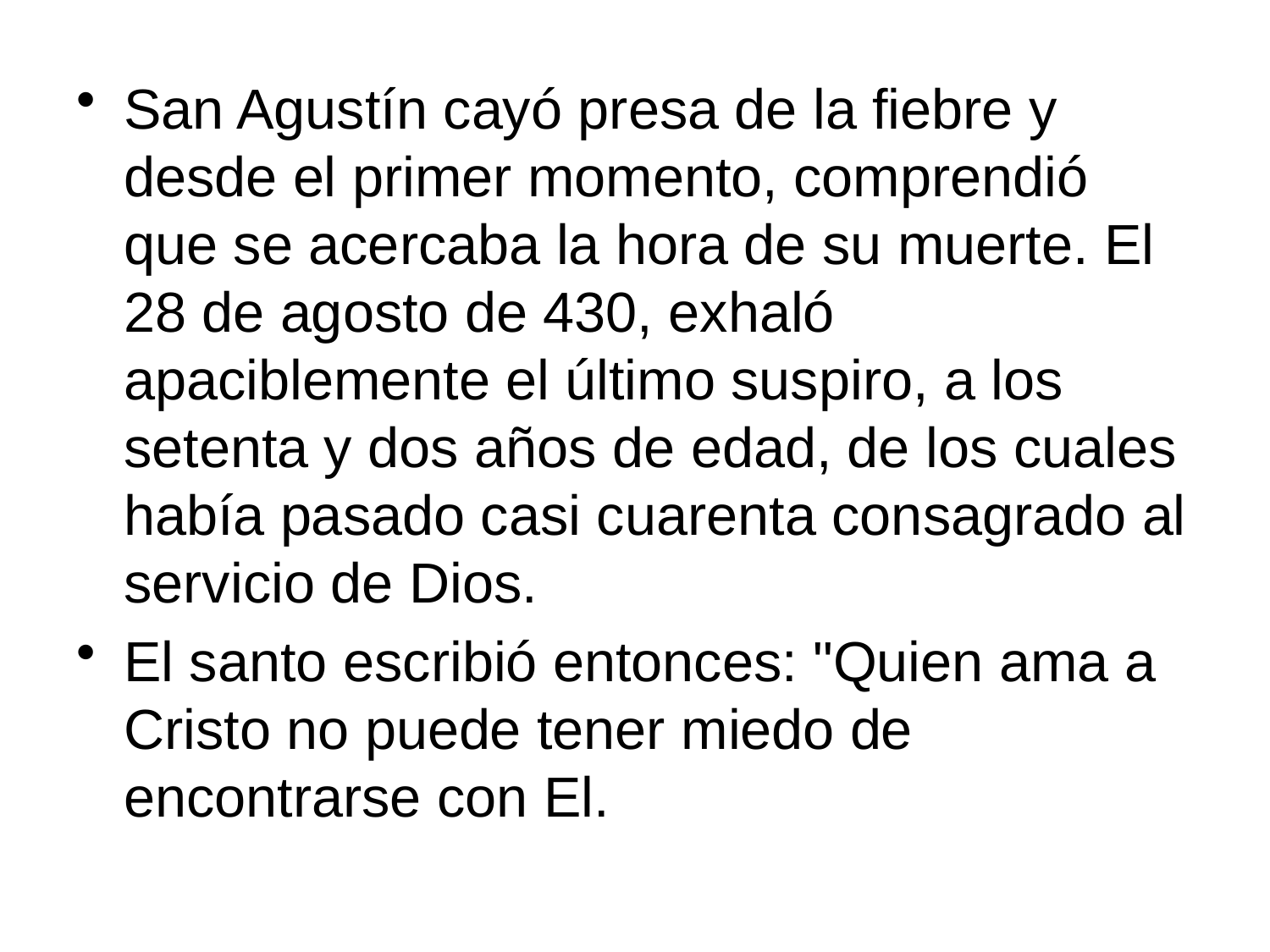

San Agustín cayó presa de la fiebre y desde el primer momento, comprendió que se acercaba la hora de su muerte. El 28 de agosto de 430, exhaló apaciblemente el último suspiro, a los setenta y dos años de edad, de los cuales había pasado casi cuarenta consagrado al servicio de Dios.
El santo escribió entonces: "Quien ama a Cristo no puede tener miedo de encontrarse con El.